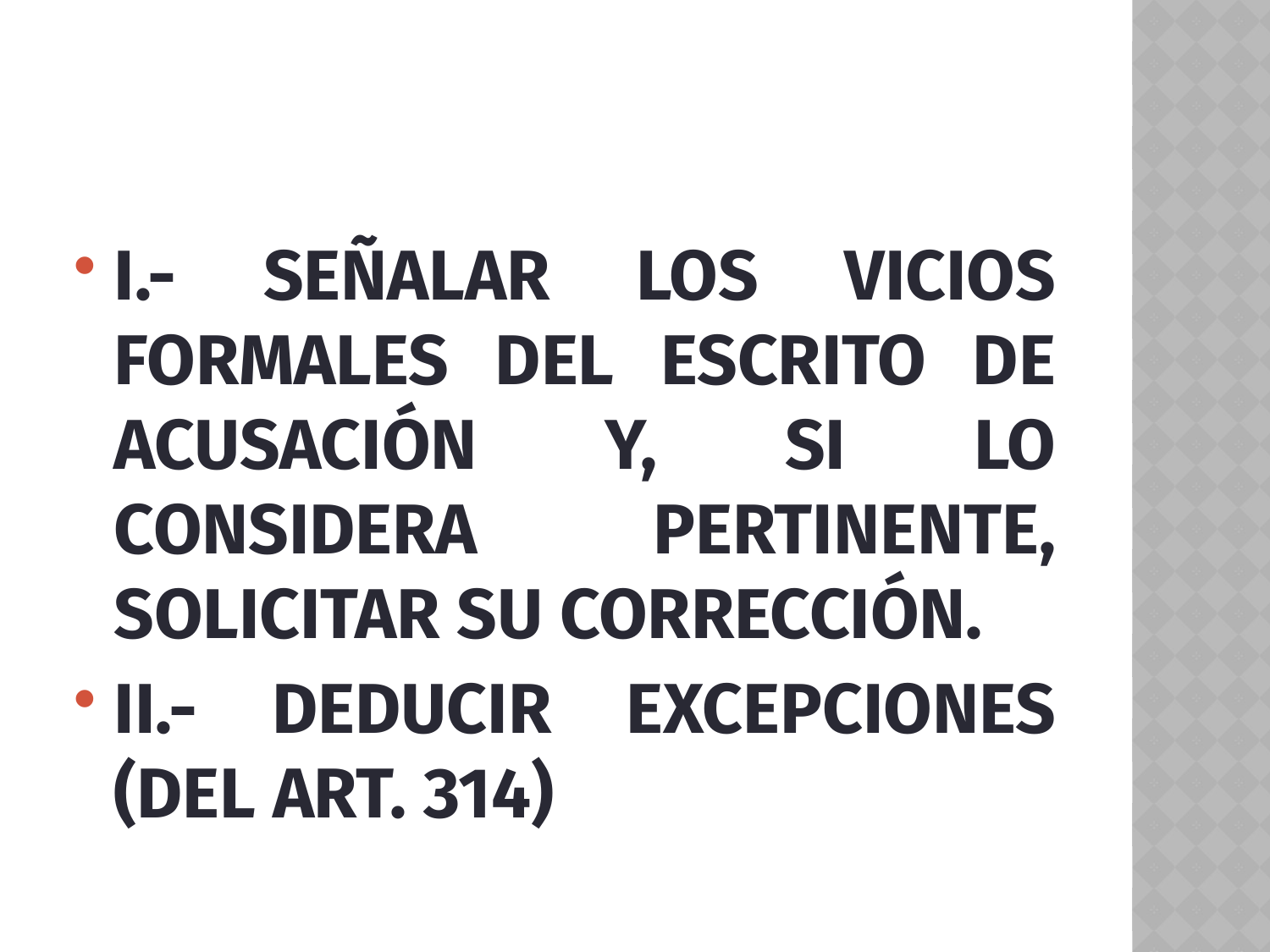

#
I.- SEÑALAR LOS VICIOS FORMALES DEL ESCRITO DE ACUSACIÓN Y, SI LO CONSIDERA PERTINENTE, SOLICITAR SU CORRECCIÓN.
II.- DEDUCIR EXCEPCIONES (DEL ART. 314)